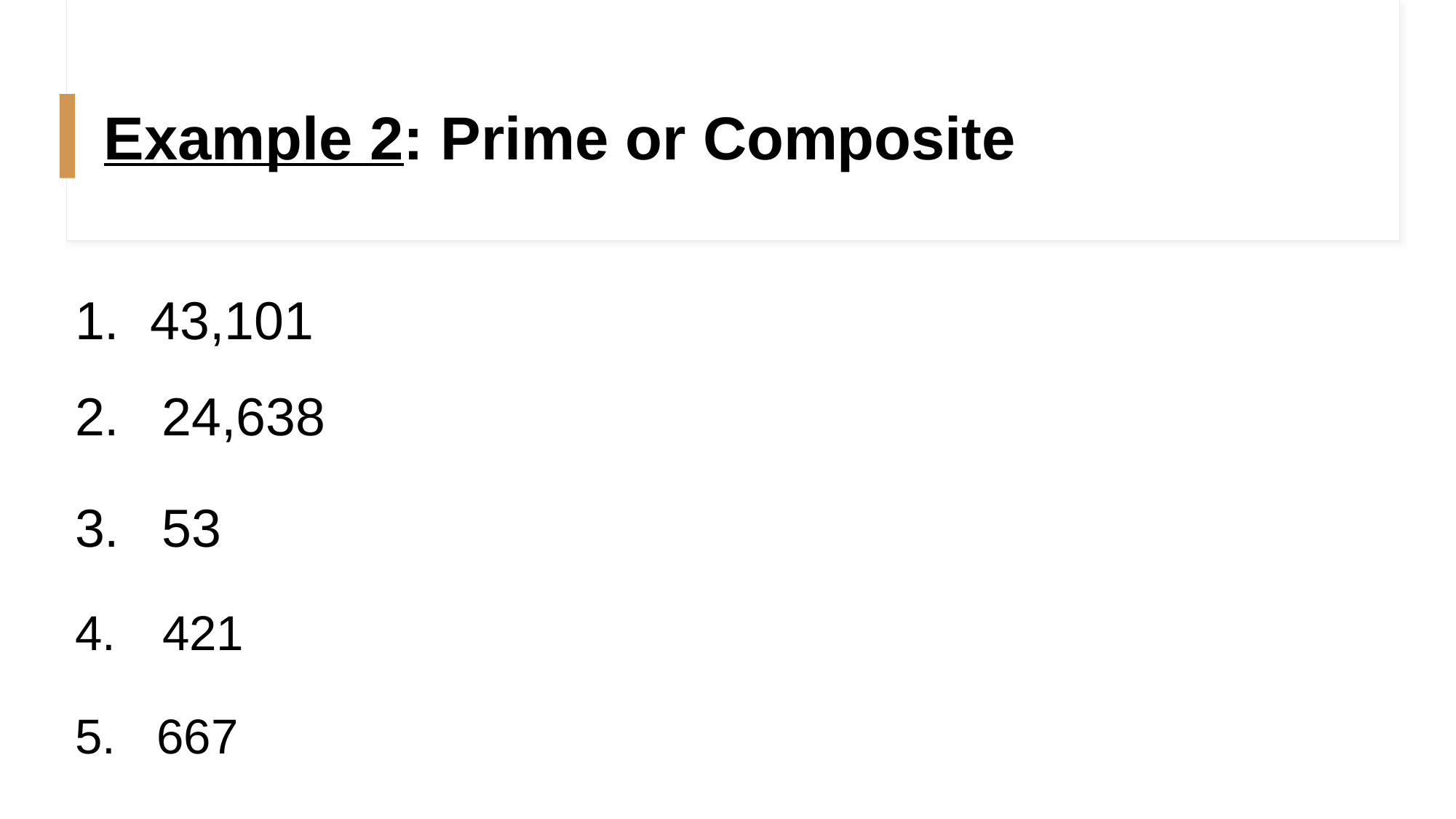

# Example 2: Prime or Composite
 43,101
24,638
53
  421
5.   667